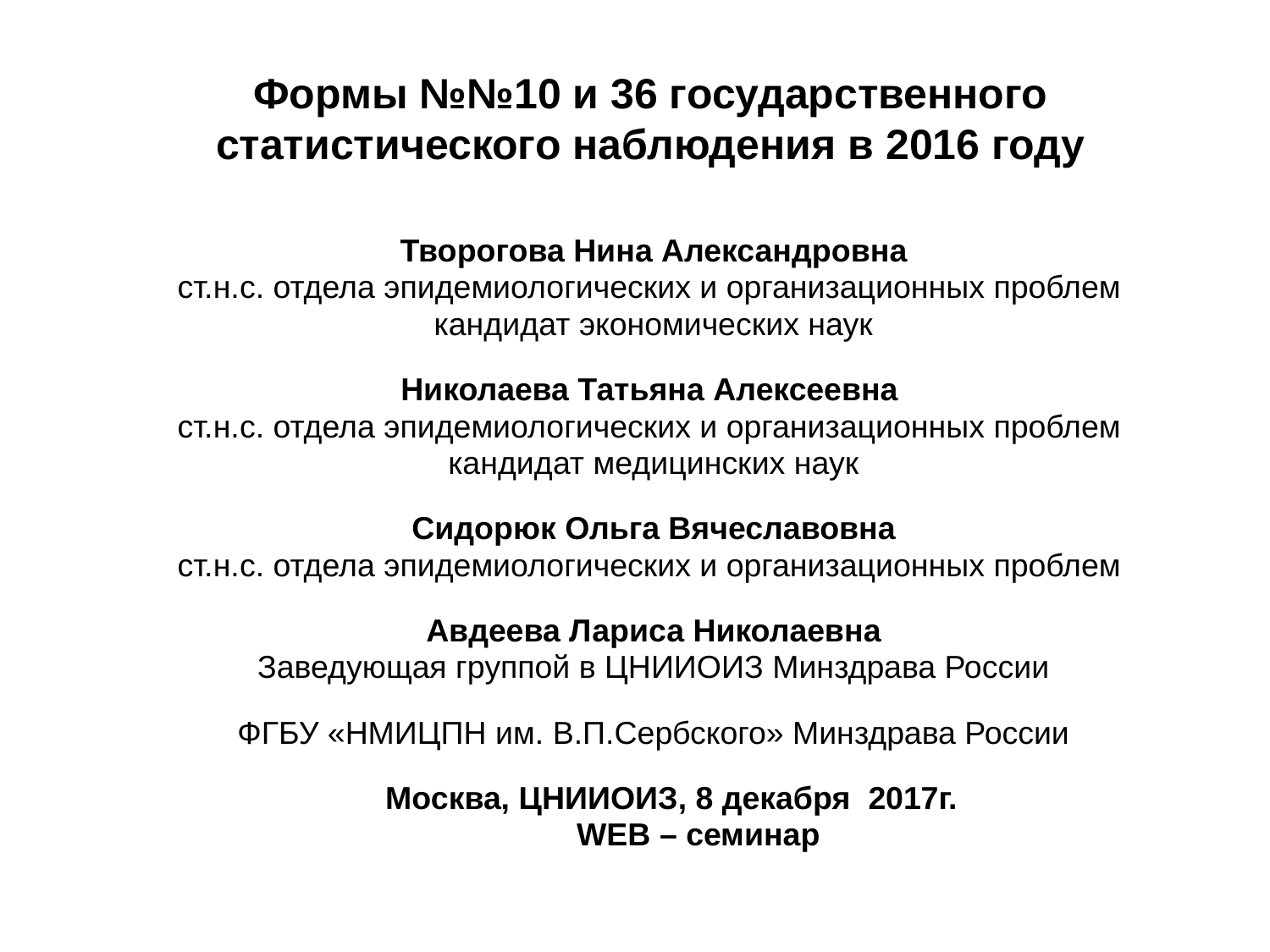

Формы №№10 и 36 государственного статистического наблюдения в 2016 году

Творогова Нина Александровна
ст.н.с. отдела эпидемиологических и организационных проблем
кандидат экономических наук

Николаева Татьяна Алексеевна
ст.н.с. отдела эпидемиологических и организационных проблем
кандидат медицинских наук

Сидорюк Ольга Вячеславовна
ст.н.с. отдела эпидемиологических и организационных проблем

Авдеева Лариса Николаевна
Заведующая группой в ЦНИИОИЗ Минздрава России

ФГБУ «НМИЦПН им. В.П.Сербского» Минздрава России

    Москва, ЦНИИОИЗ, 8 декабря  2017г.
                                                        WEB – семинар

1